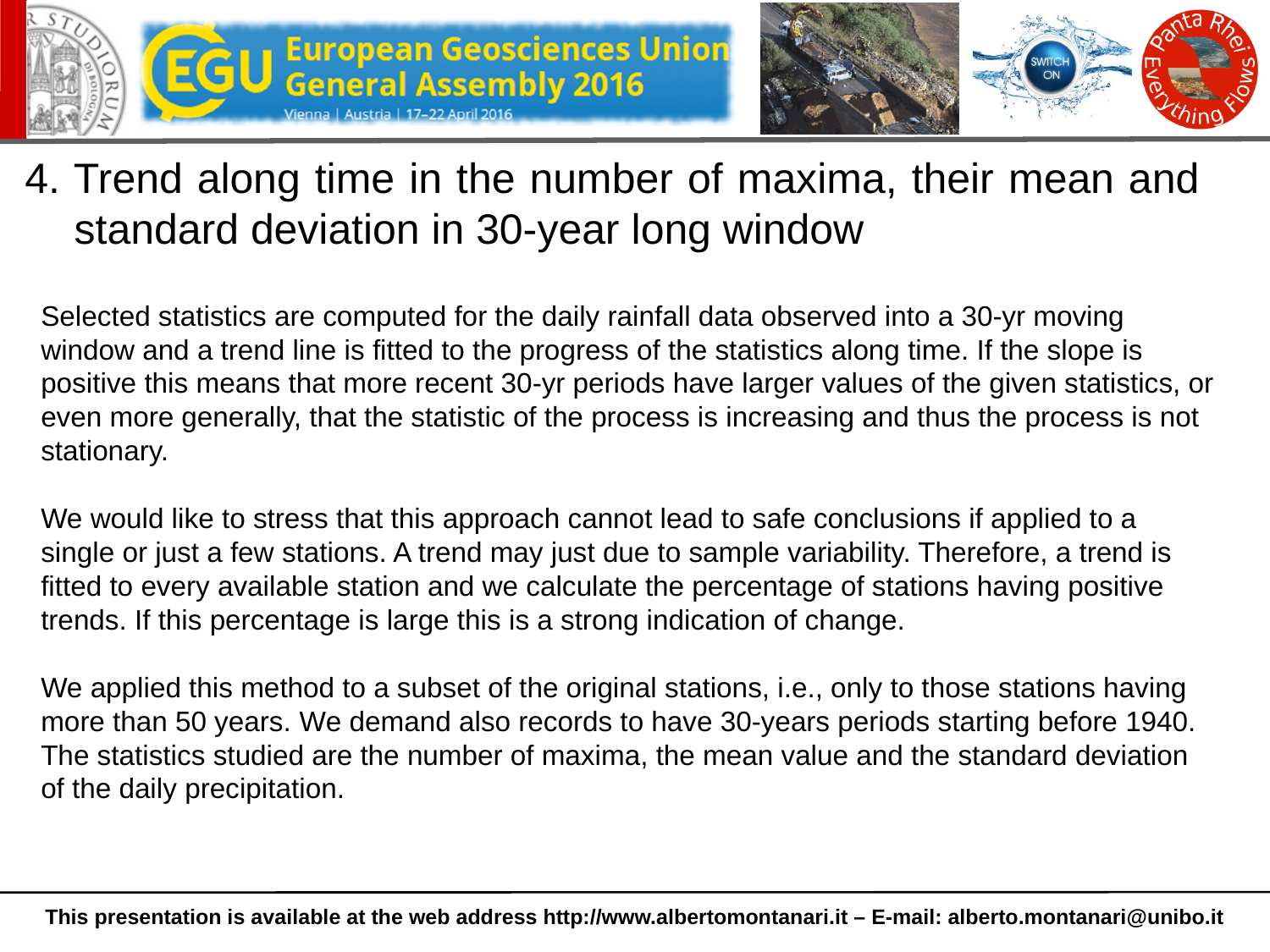

4. Trend along time in the number of maxima, their mean and standard deviation in 30-year long window
Selected statistics are computed for the daily rainfall data observed into a 30-yr moving window and a trend line is fitted to the progress of the statistics along time. If the slope is positive this means that more recent 30-yr periods have larger values of the given statistics, or even more generally, that the statistic of the process is increasing and thus the process is not stationary.

We would like to stress that this approach cannot lead to safe conclusions if applied to a single or just a few stations. A trend may just due to sample variability. Therefore, a trend is fitted to every available station and we calculate the percentage of stations having positive trends. If this percentage is large this is a strong indication of change.

We applied this method to a subset of the original stations, i.e., only to those stations having more than 50 years. We demand also records to have 30-years periods starting before 1940. The statistics studied are the number of maxima, the mean value and the standard deviation of the daily precipitation.